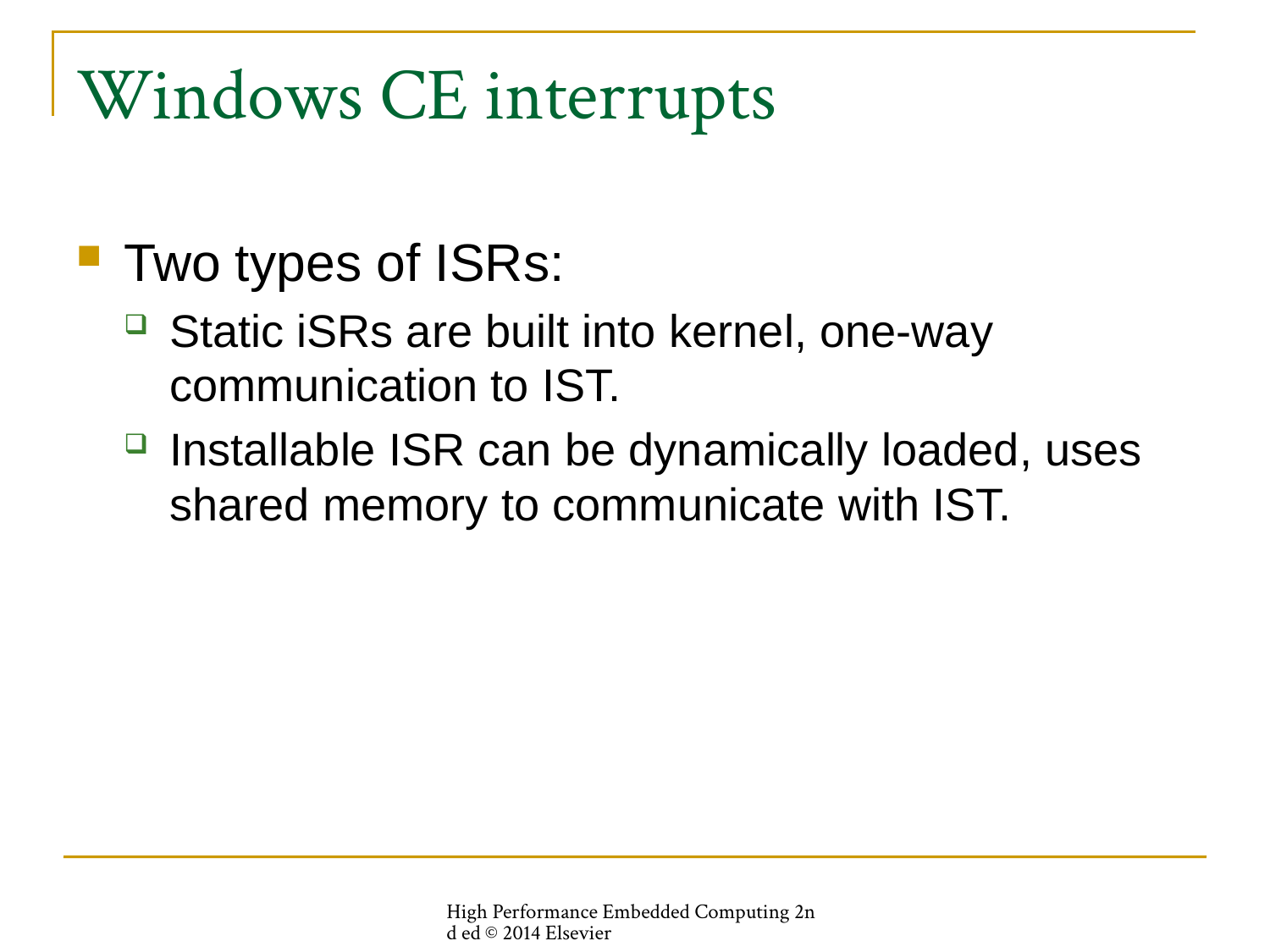

# Windows CE interrupts
Two types of ISRs:
Static iSRs are built into kernel, one-way communication to IST.
Installable ISR can be dynamically loaded, uses shared memory to communicate with IST.
High Performance Embedded Computing 2nd ed © 2014 Elsevier